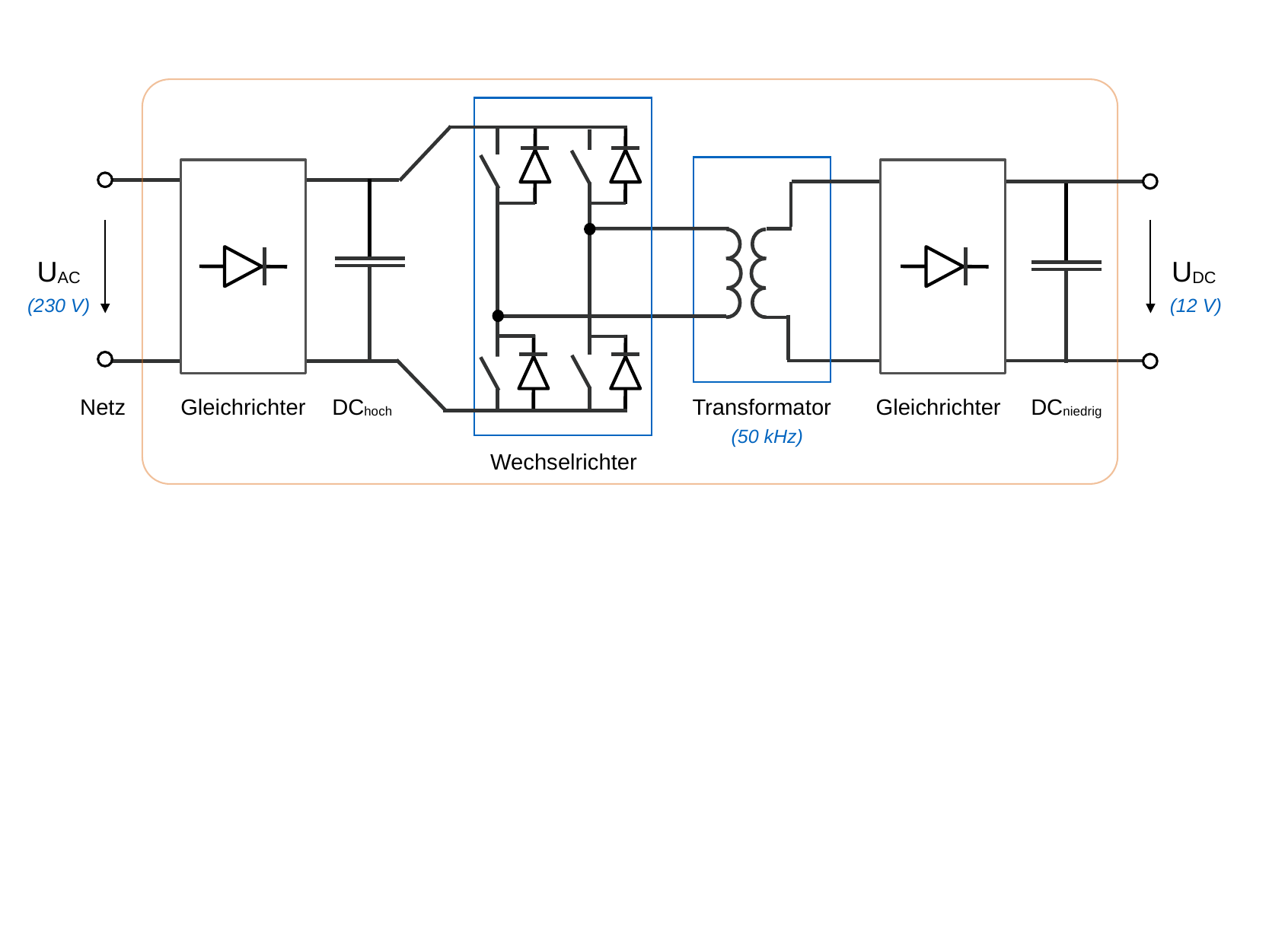

UAC
UDC
(230 V)
(12 V)

Netz
Gleichrichter
DChoch
Transformator
Gleichrichter
DCniedrig
(50 kHz)
Wechselrichter